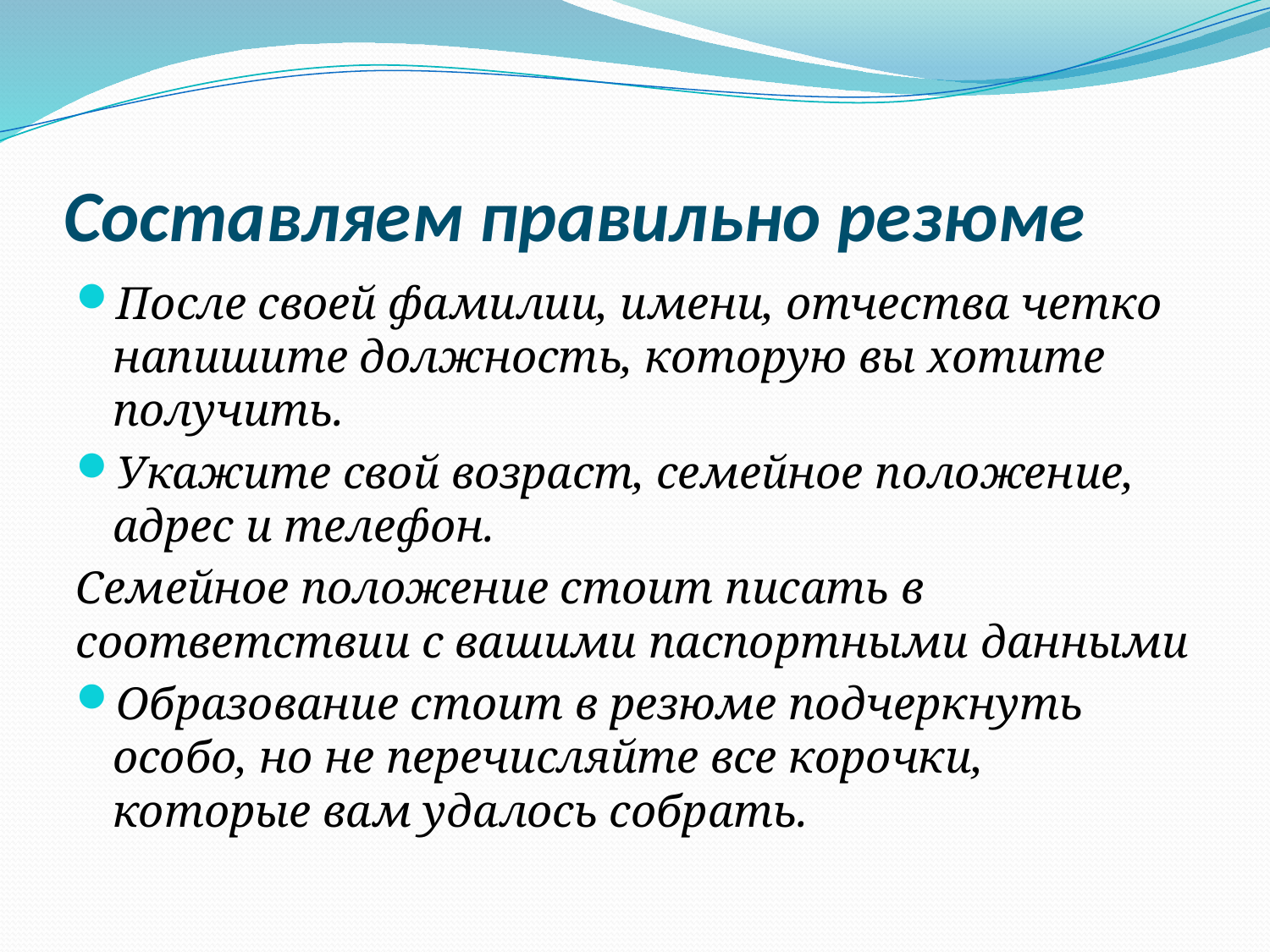

# Составляем правильно резюме
После своей фамилии, имени, отчества четко напишите должность, которую вы хотите получить.
Укажите свой возраст, семейное положение, адрес и телефон.
Семейное положение стоит писать в соответствии с вашими паспортными данными
Образование стоит в резюме подчеркнуть особо, но не перечисляйте все корочки, которые вам удалось собрать.